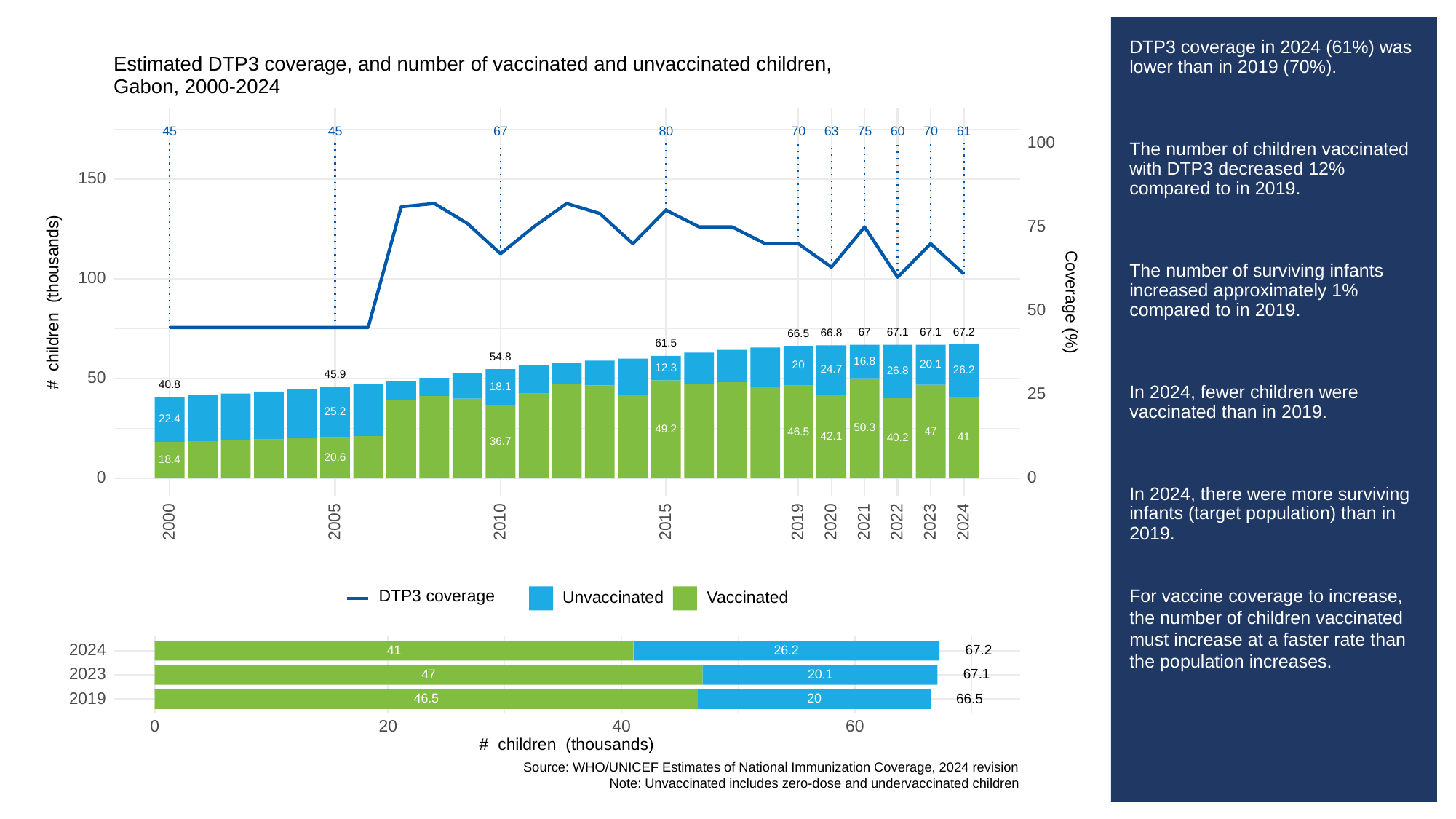

# DTP3 coverage in 2024 (61%) was lower than in 2019 (70%).

The number of children vaccinated with DTP3 decreased 12% compared to in 2019.

The number of surviving infants increased approximately 1% compared to in 2019.

In 2024, fewer children were vaccinated than in 2019.

In 2024, there were more surviving infants (target population) than in 2019.

For vaccine coverage to increase, the number of children vaccinated must increase at a faster rate than the population increases.

Estimated DTP3 coverage, and number of vaccinated and unvaccinated children,
Gabon, 2000-2024

63
67
80
70
60
70
61
45
45
75

100

150

75

100

#  children  (thousands)
Coverage (%)
50
67.2
67.1
67.1
67

66.8
66.5
61.5

54.8

16.8

20.1

20

12.3

24.7
26.2
26.8

45.9
50

40.8

18.1

25

25.2
22.4
50.3
49.2
47
46.5

42.1
41
40.2

36.7

20.6
18.4
0
0

2023
2000
2005
2010
2015
2019
2020
2021
2022
2024

DTP3 coverage
Unvaccinated
Vaccinated

2024
67.2
26.2
41

2023
67.1
20.1
47

2019
66.5
46.5
20

0
20
40
60
#  children  (thousands)
Source: WHO/UNICEF Estimates of National Immunization Coverage, 2024 revision
Note: Unvaccinated includes zero-dose and undervaccinated children